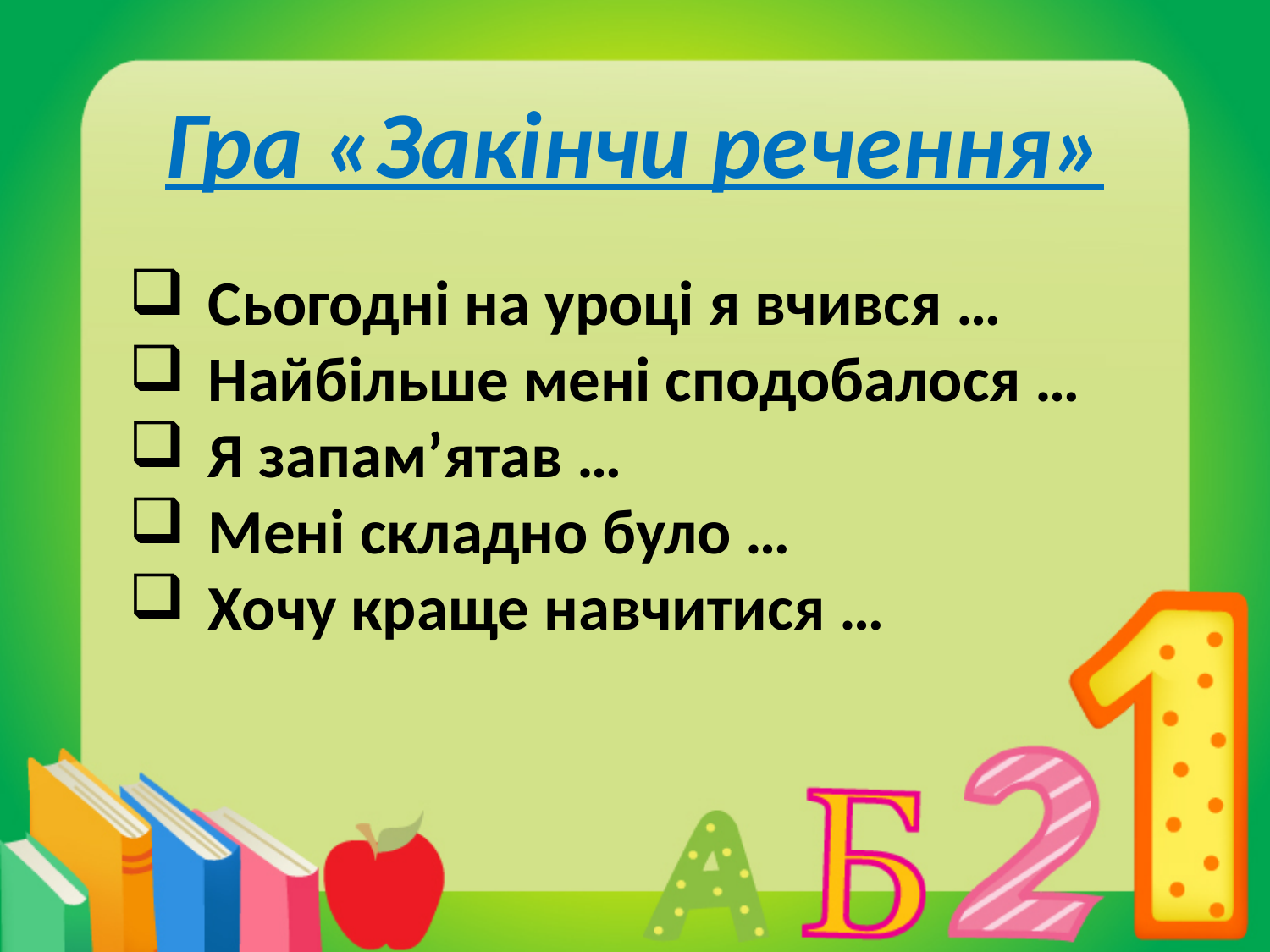

Гра «Закінчи речення»
Сьогодні на уроці я вчився …
Найбільше мені сподобалося …
Я запам’ятав …
Мені складно було …
Хочу краще навчитися …